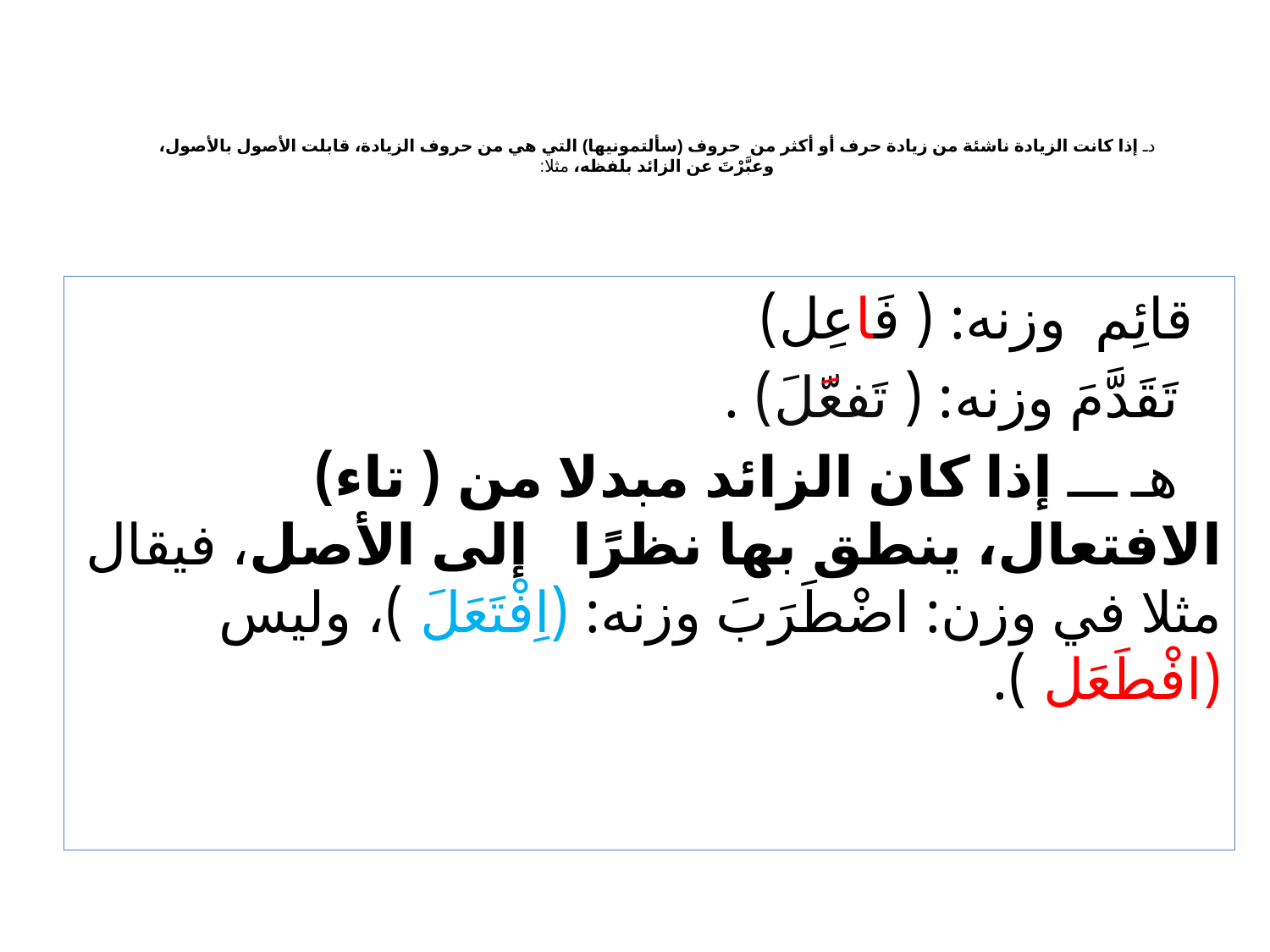

# دـ إذا كانت الزيادة ناشئة من زيادة حرف أو أكثر من  حروف (سألتمونيها) التي هي من حروف الزيادة، قابلت الأصول بالأصول، وعبَّرْتَ عن الزائد بلفظه، مثلا:
  قائِم  وزنه: ( فَاعِل)
   تَقَدَّمَ وزنه: ( تَفعَّلَ) .
   هـ ـــ إذا كان الزائد مبدلا من ( تاء) الافتعال، ينطق بها نظرًا   إلى الأصل، فيقال مثلا في وزن: اضْطَرَبَ وزنه: (اِفْتَعَلَ )، وليس (افْطَعَل ).